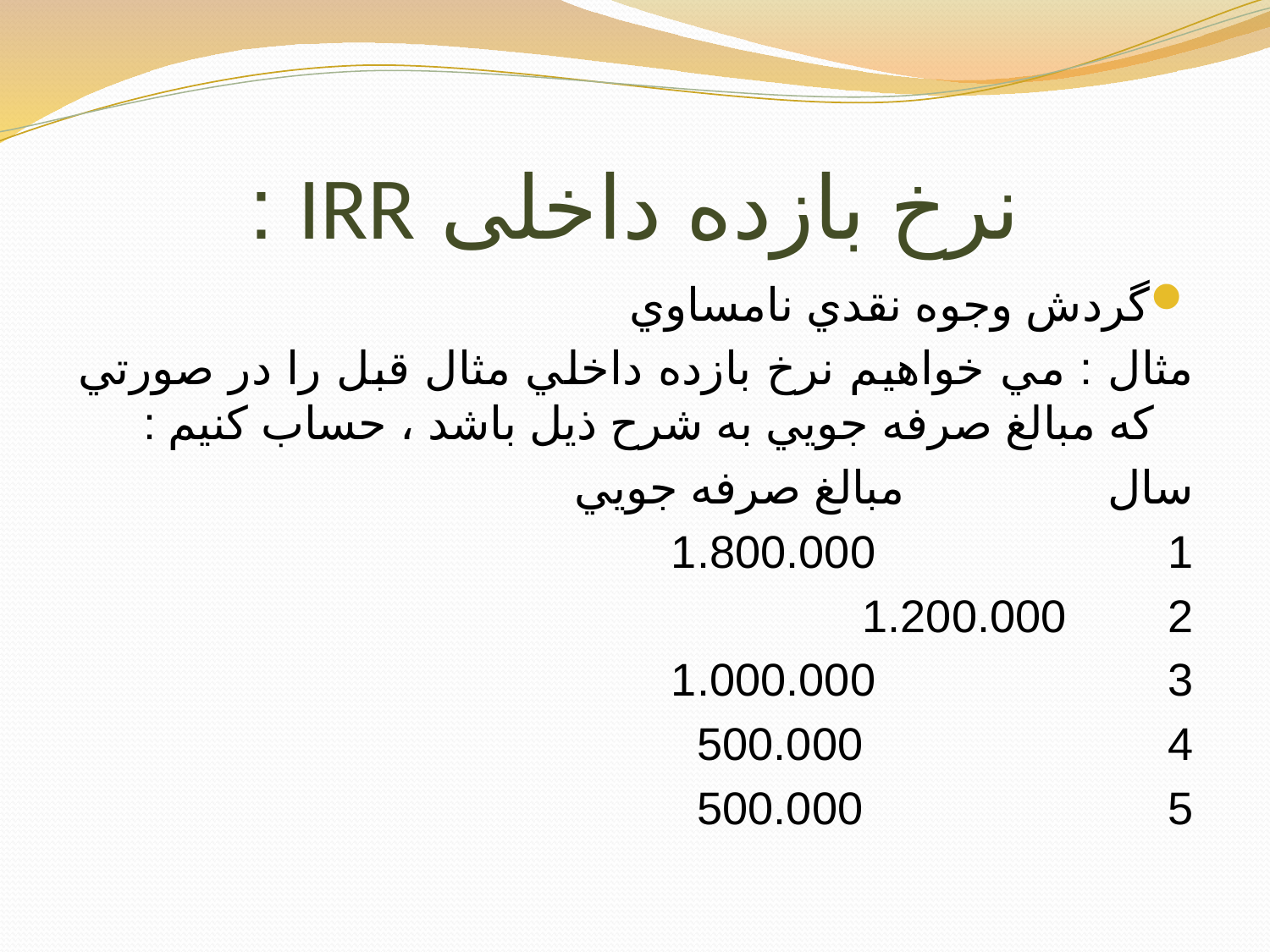

# نرخ بازده داخلی IRR :
گردش وجوه نقدي نامساوي
مثال : مي خواهيم نرخ بازده داخلي مثال قبل را در صورتي كه مبالغ صرفه جويي به شرح ذيل باشد ، حساب كنيم :
سال                مبالغ صرفه جويي
1                       1.800.000
2		       1.200.000
3                       1.000.000
4                        500.000
5                        500.000